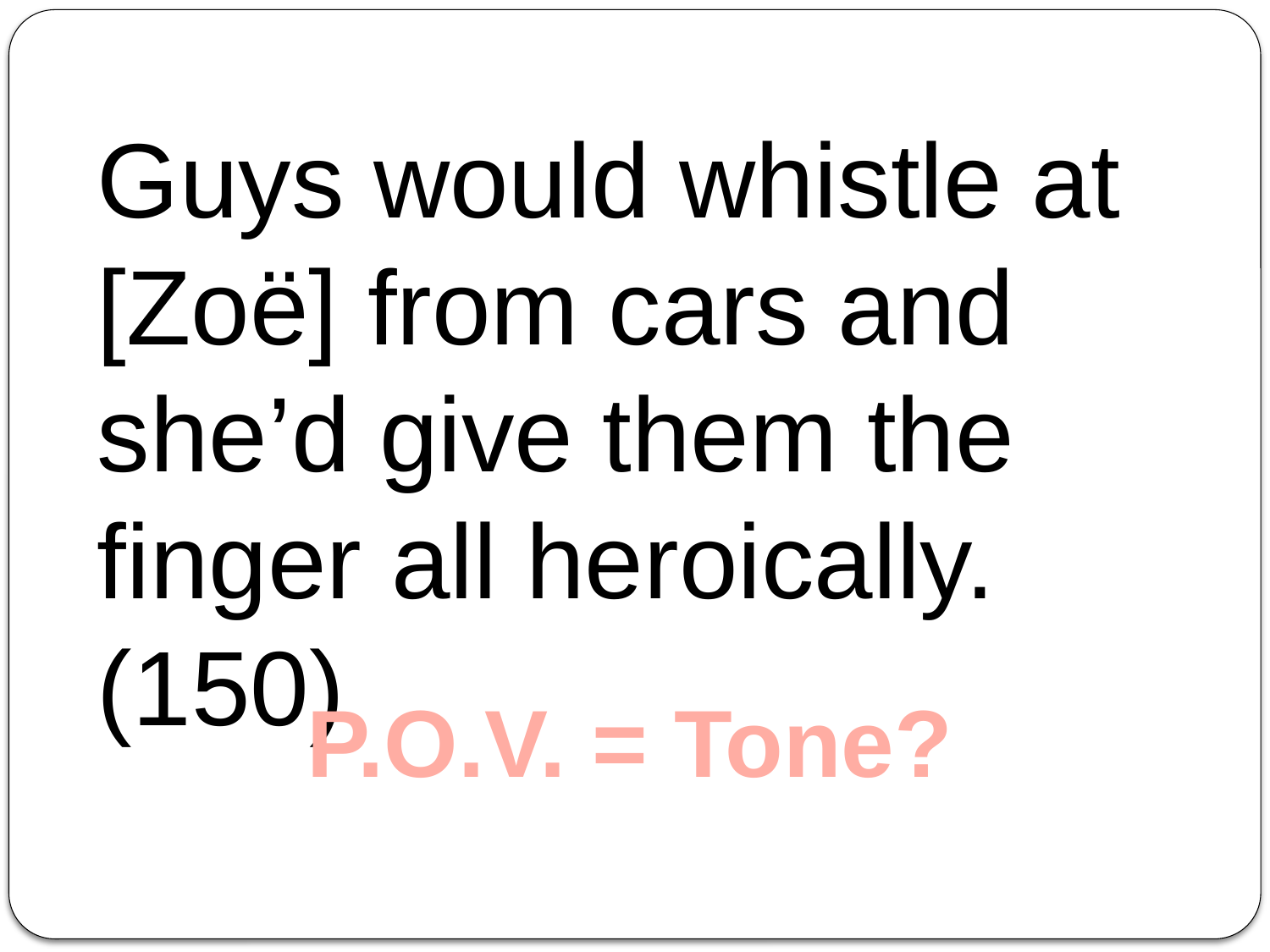

Guys would whistle at [Zoë] from cars and she’d give them the finger all heroically. (150)
P.O.V. = Tone?